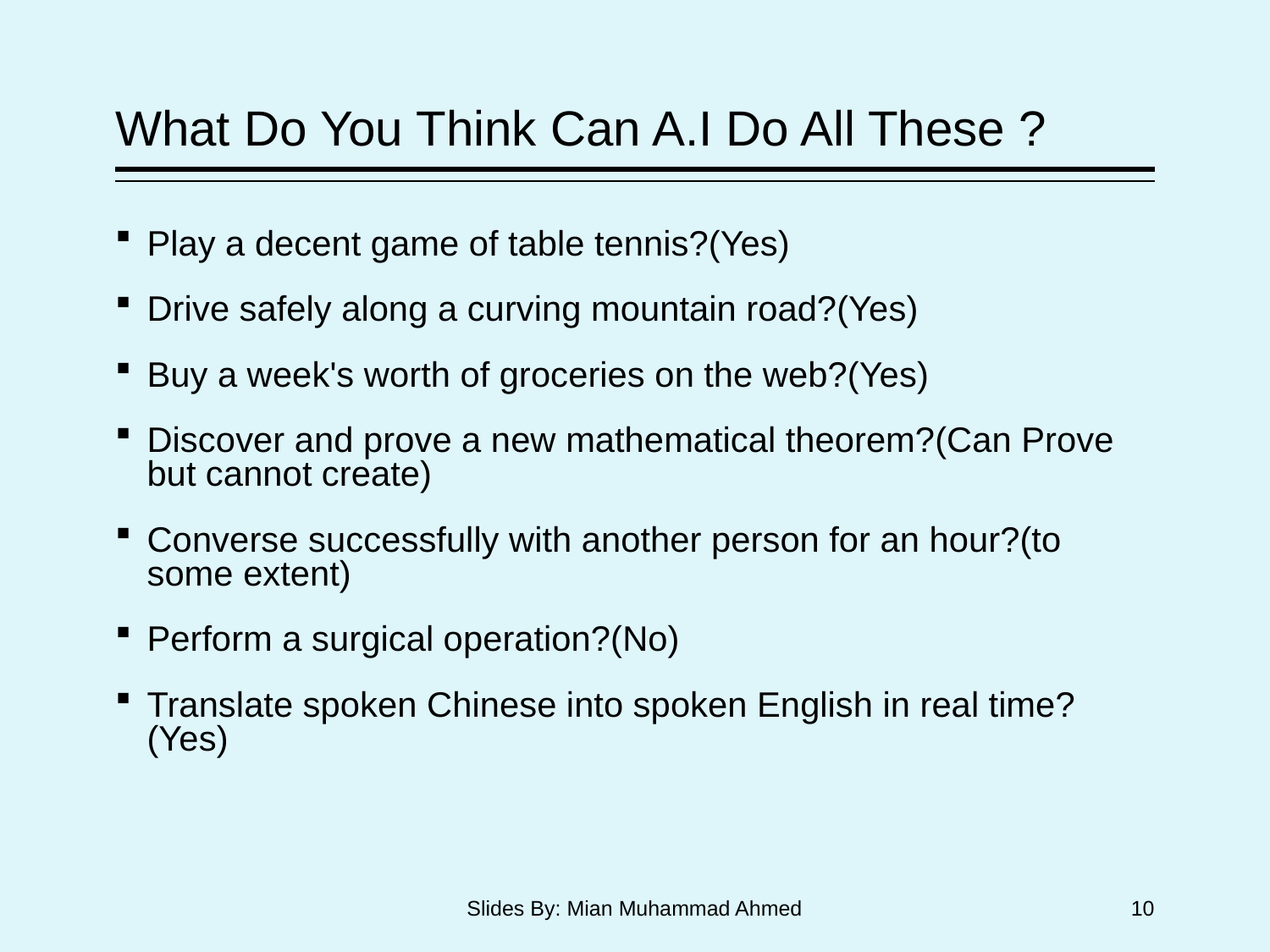

# What Do You Think Can A.I Do All These ?
Play a decent game of table tennis?(Yes)
Drive safely along a curving mountain road?(Yes)
Buy a week's worth of groceries on the web?(Yes)
Discover and prove a new mathematical theorem?(Can Prove but cannot create)
Converse successfully with another person for an hour?(to some extent)
Perform a surgical operation?(No)
Translate spoken Chinese into spoken English in real time?(Yes)

Slides By: Mian Muhammad Ahmed
10